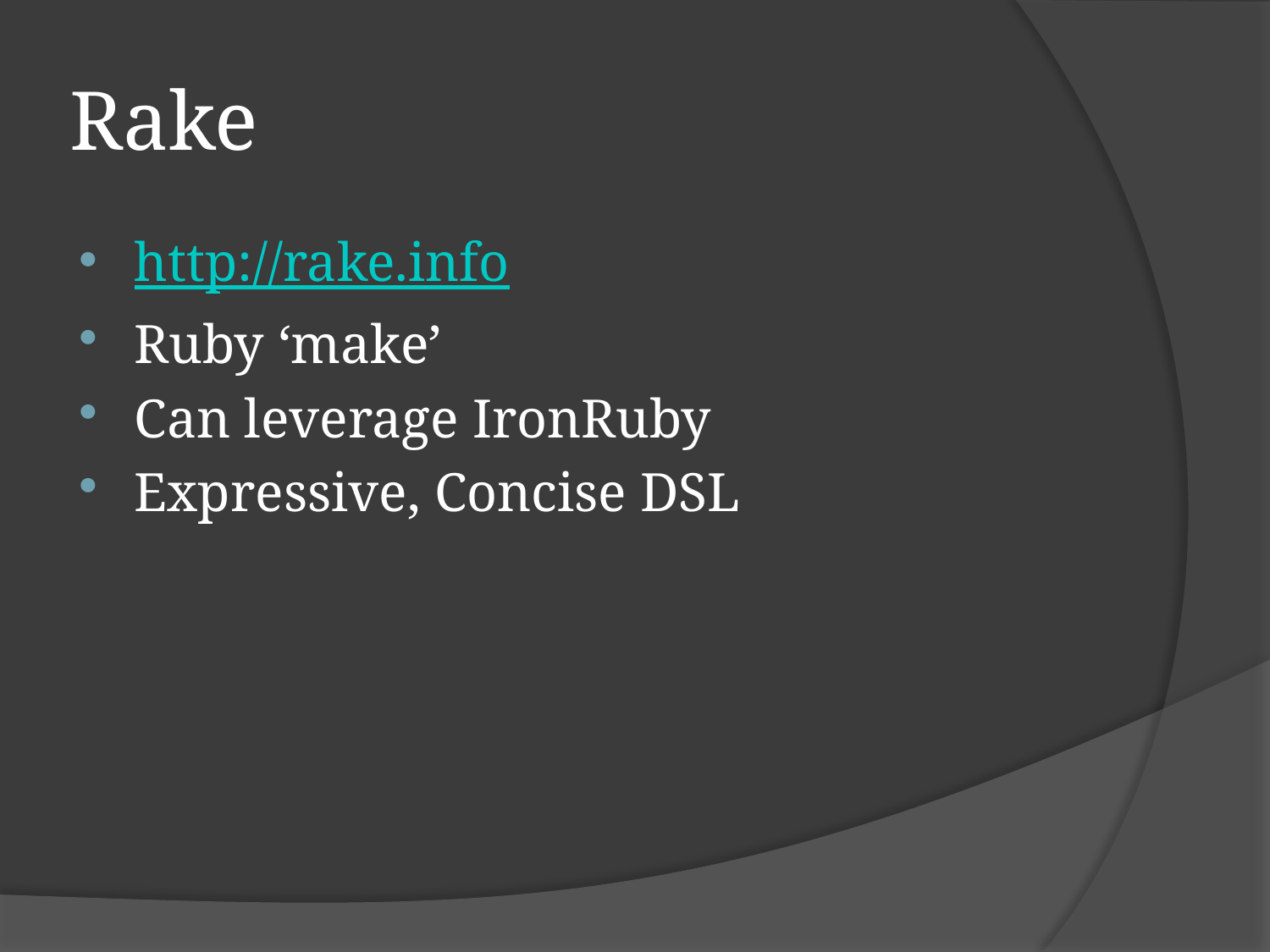

# Rake
http://rake.info
Ruby ‘make’
Can leverage IronRuby
Expressive, Concise DSL